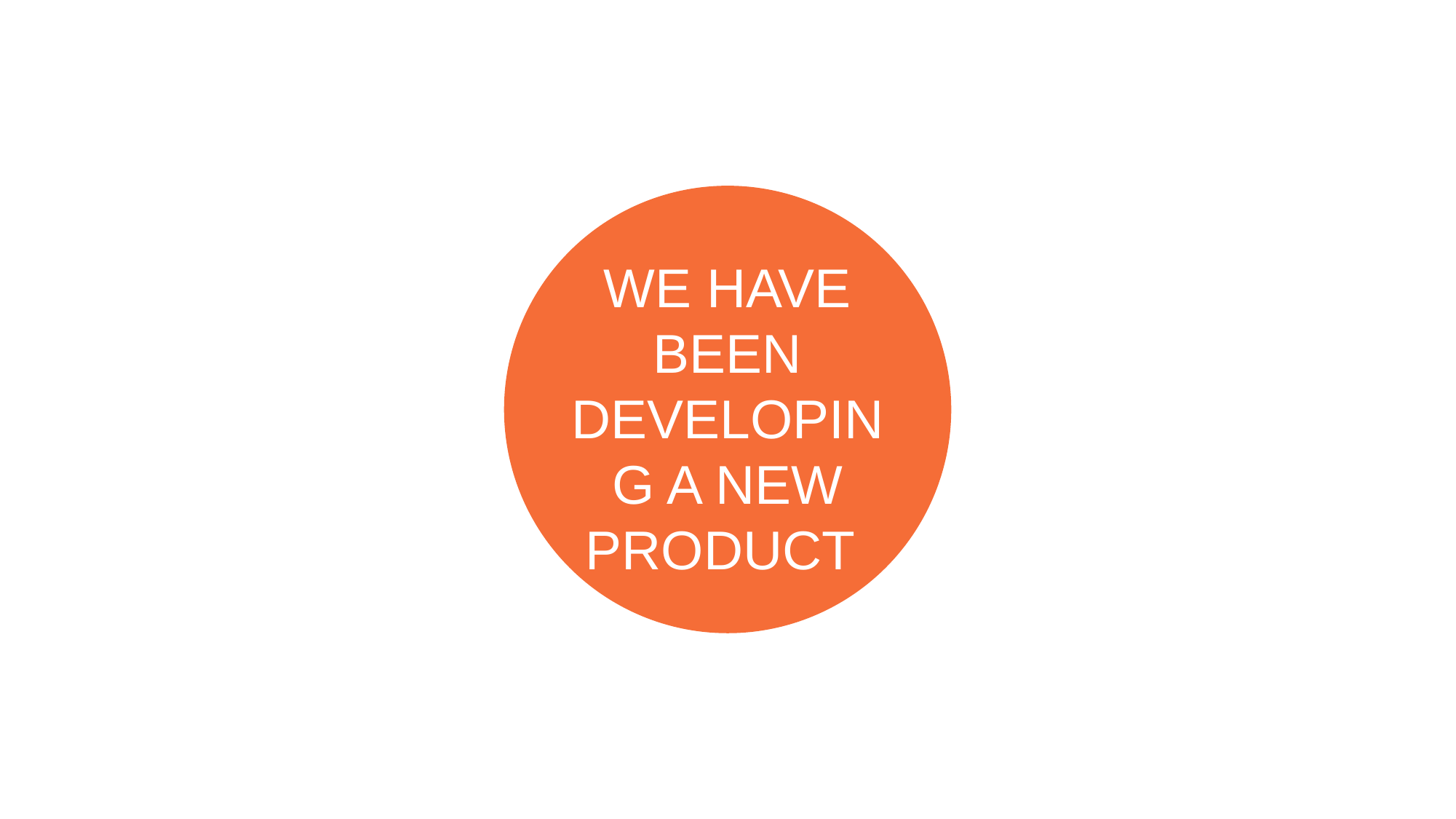

WE HAVE BEEN DEVELOPING A NEW PRODUCT